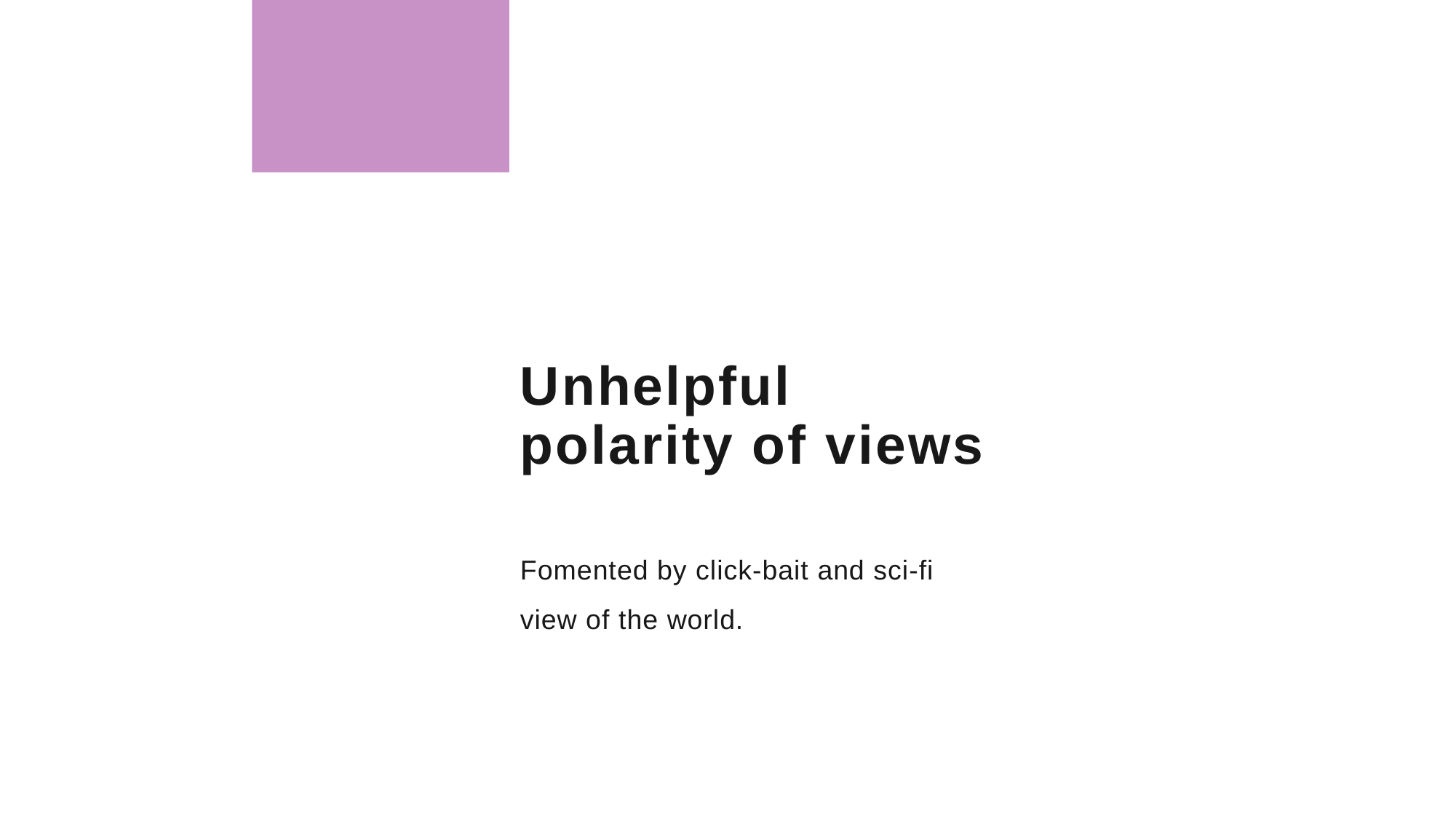

# Unhelpful polarity of views
Fomented by click-bait and sci-fi view of the world.